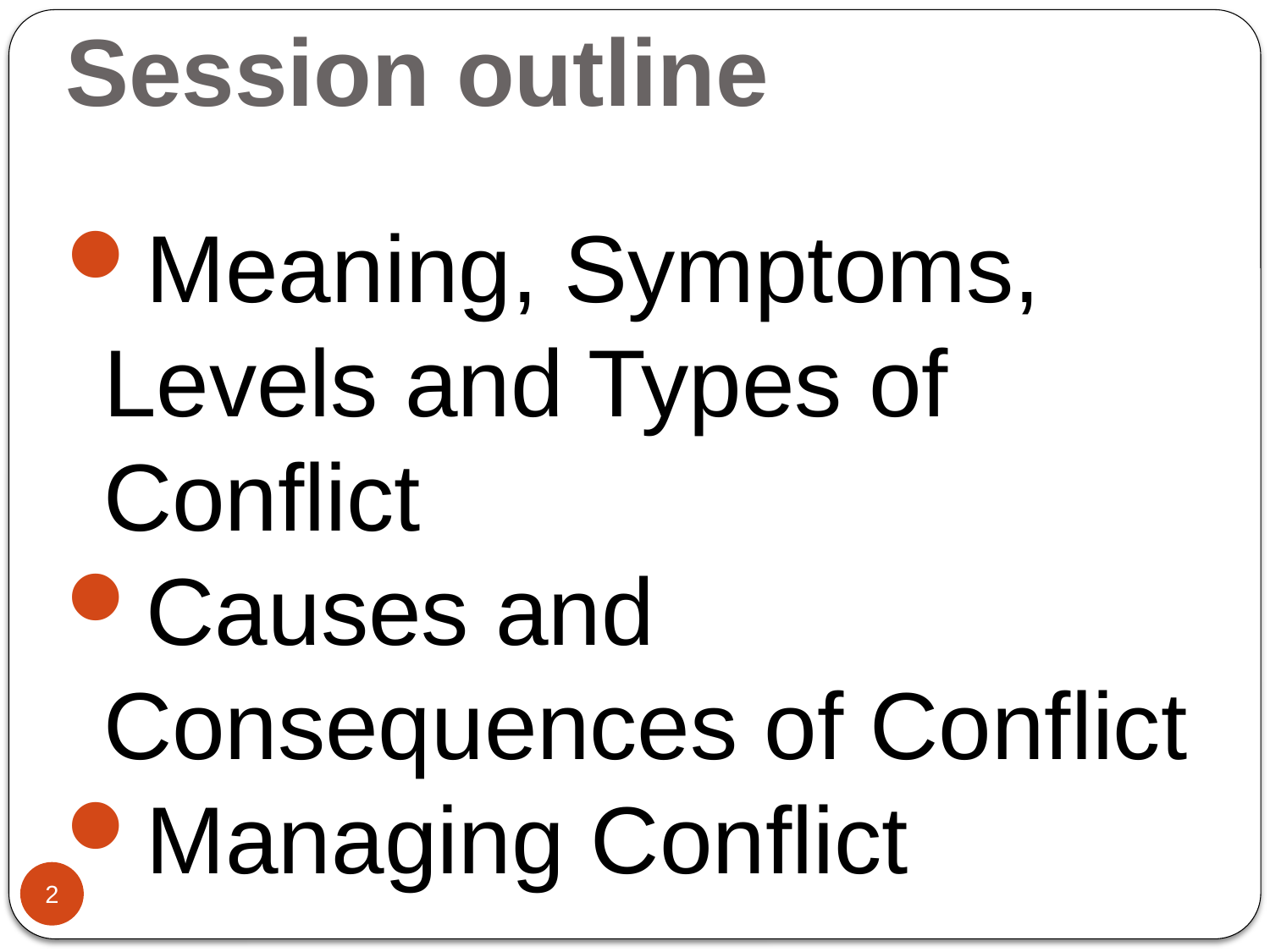

# Session outline
Meaning, Symptoms, Levels and Types of Conflict
Causes and Consequences of Conflict
Managing Conflict
2